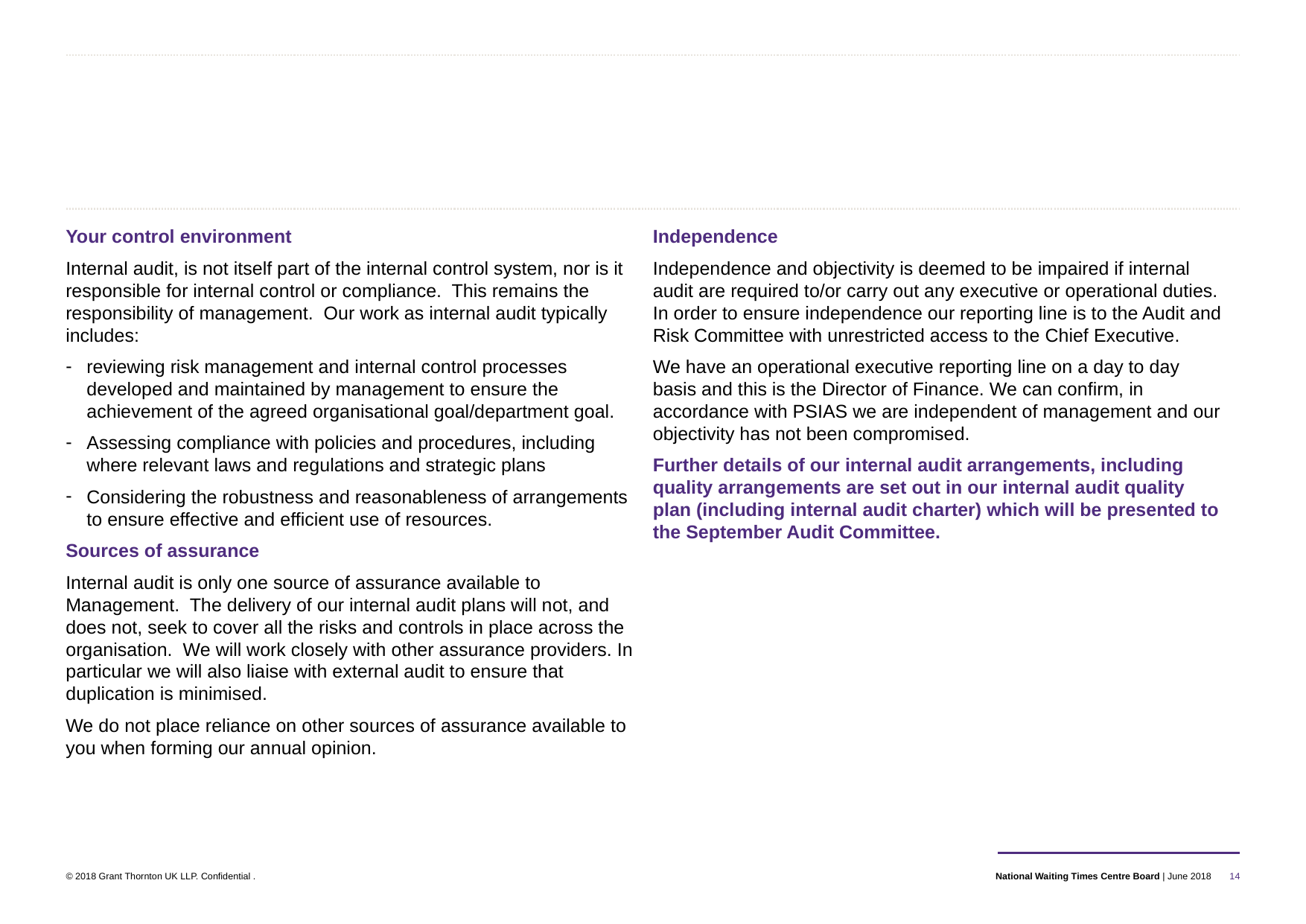

Independence
Independence and objectivity is deemed to be impaired if internal audit are required to/or carry out any executive or operational duties. In order to ensure independence our reporting line is to the Audit and Risk Committee with unrestricted access to the Chief Executive.
We have an operational executive reporting line on a day to day basis and this is the Director of Finance. We can confirm, in accordance with PSIAS we are independent of management and our objectivity has not been compromised.
Further details of our internal audit arrangements, including quality arrangements are set out in our internal audit quality plan (including internal audit charter) which will be presented to the September Audit Committee.
Your control environment
Internal audit, is not itself part of the internal control system, nor is it responsible for internal control or compliance.  This remains the responsibility of management.  Our work as internal audit typically includes:
reviewing risk management and internal control processes developed and maintained by management to ensure the achievement of the agreed organisational goal/department goal.
Assessing compliance with policies and procedures, including where relevant laws and regulations and strategic plans
Considering the robustness and reasonableness of arrangements to ensure effective and efficient use of resources.
Sources of assurance
Internal audit is only one source of assurance available to Management.  The delivery of our internal audit plans will not, and does not, seek to cover all the risks and controls in place across the organisation.  We will work closely with other assurance providers. In particular we will also liaise with external audit to ensure that duplication is minimised.
We do not place reliance on other sources of assurance available to you when forming our annual opinion.
14